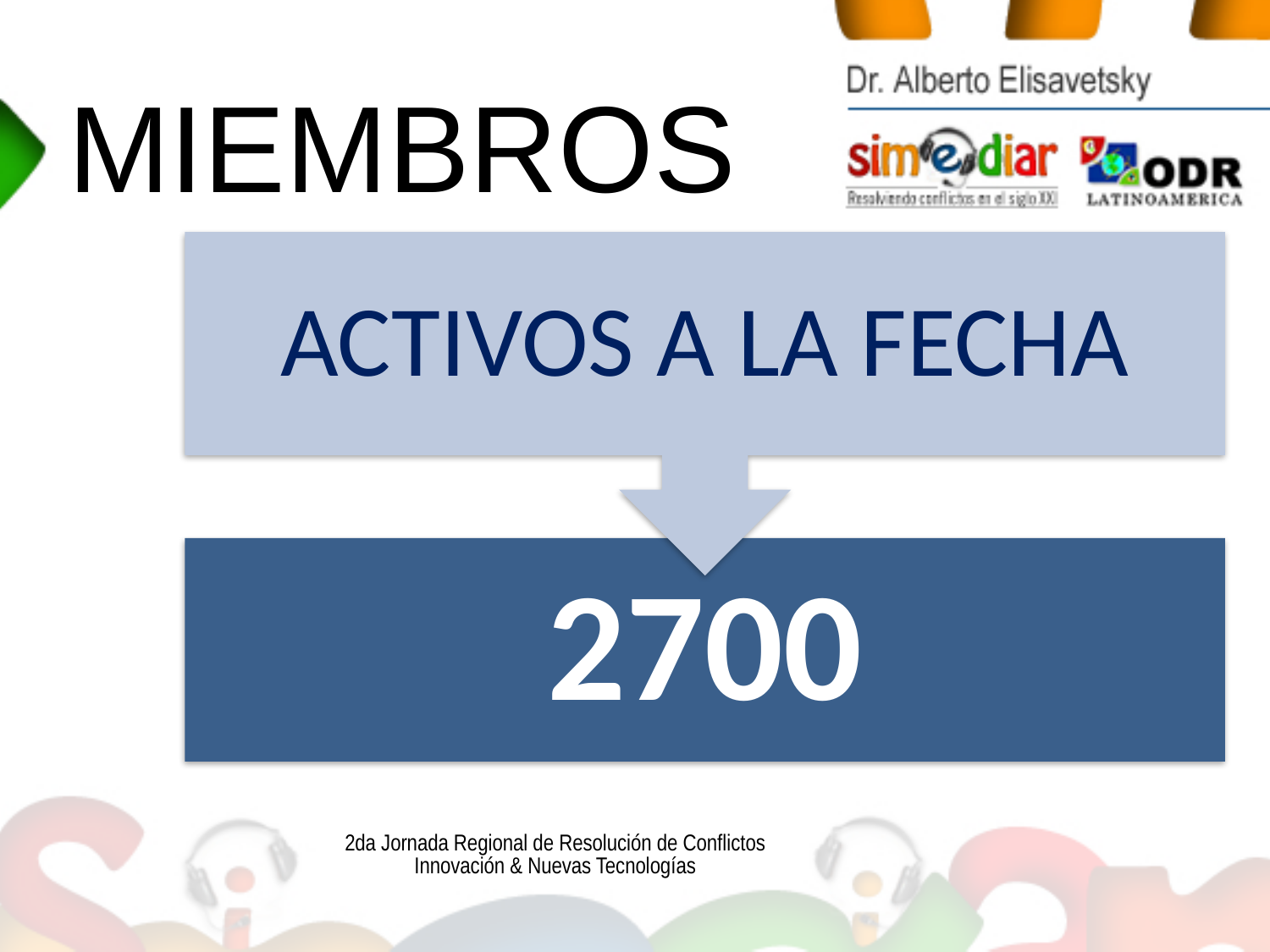

# MIEMBROS
2700
ACTIVOS A LA FECHA